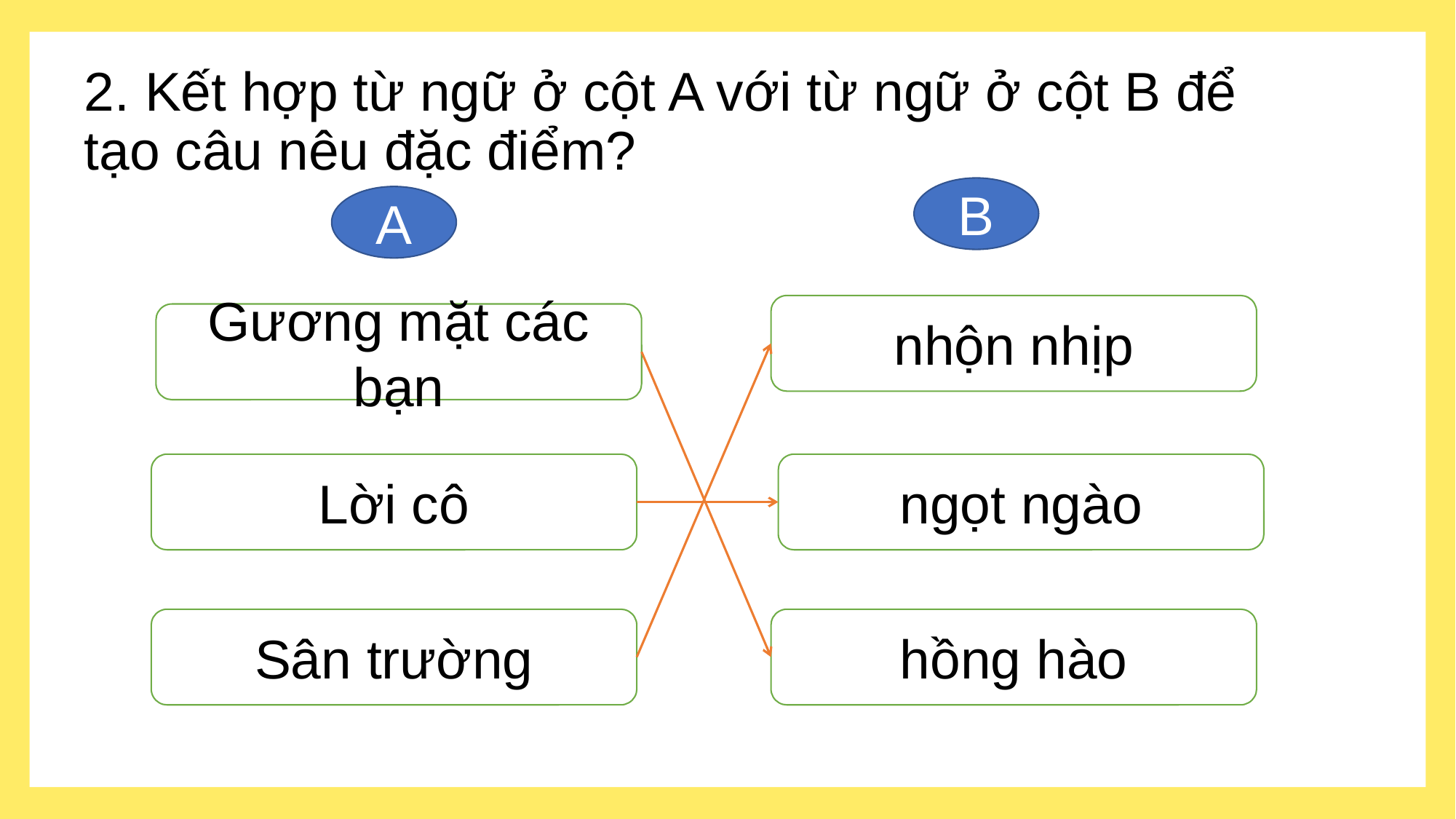

2. Kết hợp từ ngữ ở cột A với từ ngữ ở cột B để tạo câu nêu đặc điểm?
B
A
nhộn nhịp
Gương mặt các bạn
Lời cô
ngọt ngào
Sân trường
hồng hào